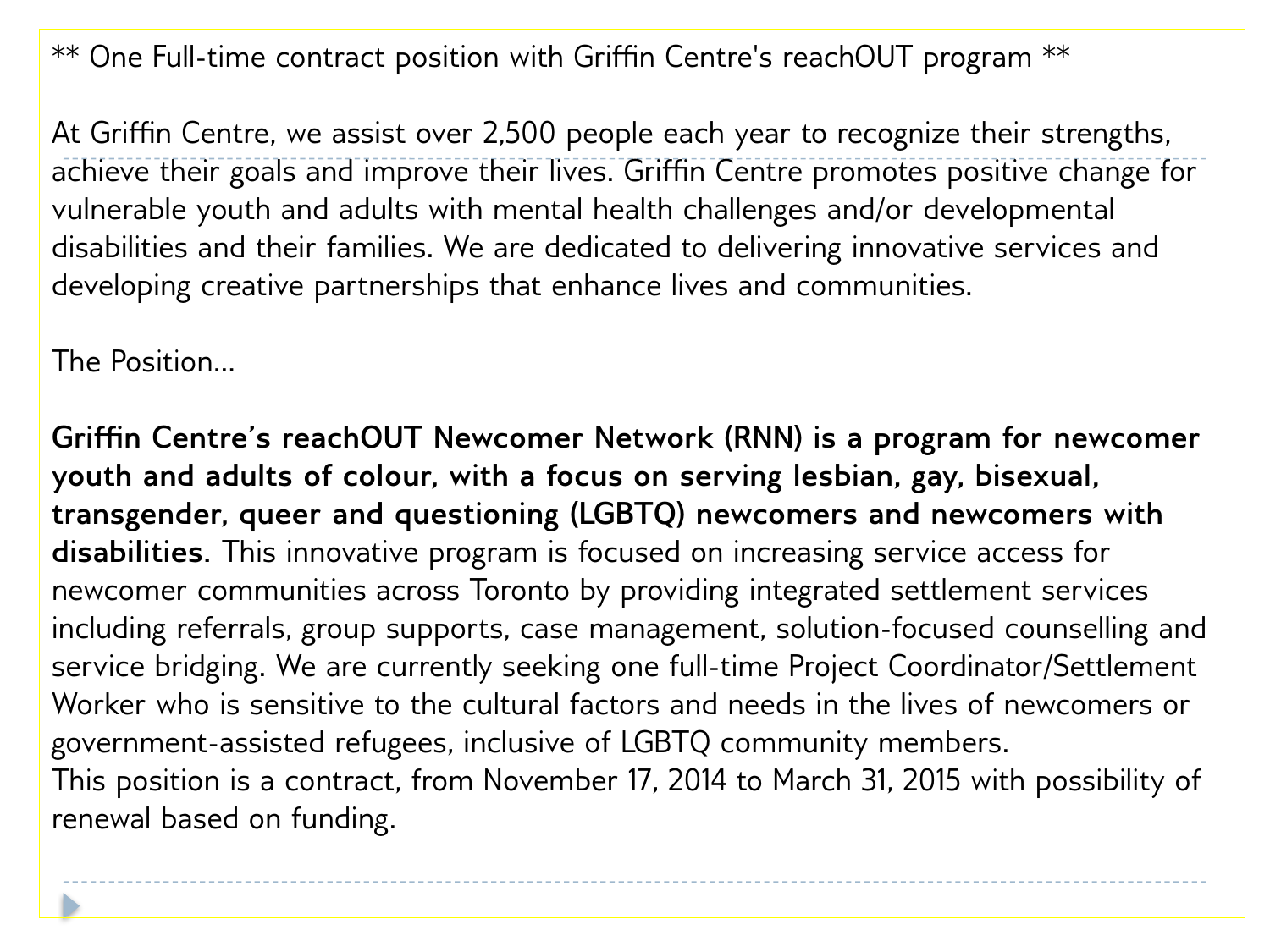

** One Full-time contract position with Griffin Centre's reachOUT program **

At Griffin Centre, we assist over 2,500 people each year to recognize their strengths, achieve their goals and improve their lives. Griffin Centre promotes positive change for vulnerable youth and adults with mental health challenges and/or developmental disabilities and their families. We are dedicated to delivering innovative services and developing creative partnerships that enhance lives and communities.

The Position…

Griffin Centre’s reachOUT Newcomer Network (RNN) is a program for newcomer youth and adults of colour, with a focus on serving lesbian, gay, bisexual, transgender, queer and questioning (LGBTQ) newcomers and newcomers with disabilities. This innovative program is focused on increasing service access for newcomer communities across Toronto by providing integrated settlement services including referrals, group supports, case management, solution-focused counselling and service bridging. We are currently seeking one full-time Project Coordinator/Settlement Worker who is sensitive to the cultural factors and needs in the lives of newcomers or government-assisted refugees, inclusive of LGBTQ community members.
This position is a contract, from November 17, 2014 to March 31, 2015 with possibility of renewal based on funding.